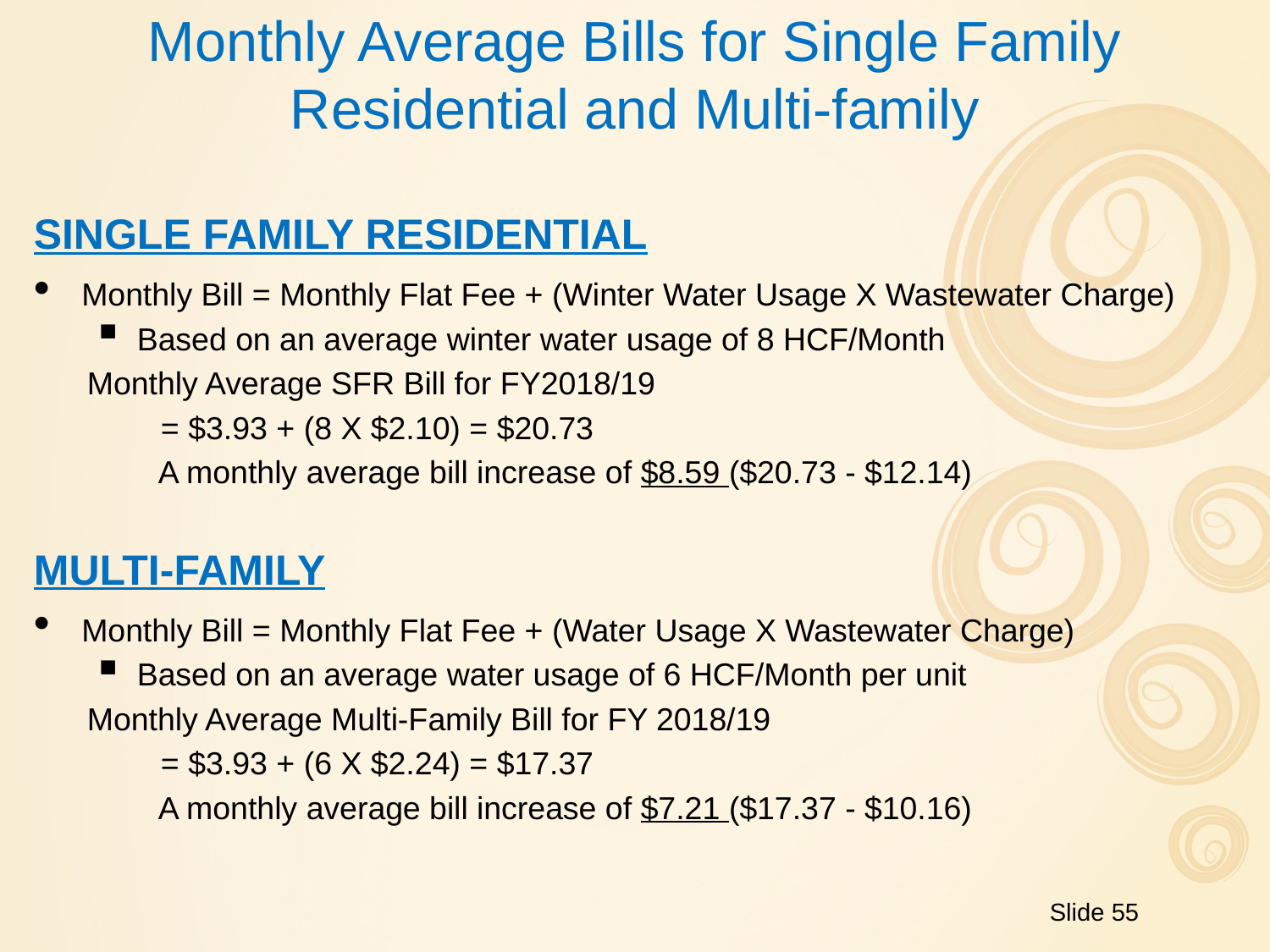

# Monthly Average Bills for Single Family Residential and Multi-family
SINGLE FAMILY RESIDENTIAL

Monthly Bill = Monthly Flat Fee + (Winter Water Usage X Wastewater Charge)
Based on an average winter water usage of 8 HCF/Month
      Monthly Average SFR Bill for FY2018/19
	= $3.93 + (8 X $2.10) = $20.73
              A monthly average bill increase of $8.59 ($20.73 - $12.14)

MULTI-FAMILY

Monthly Bill = Monthly Flat Fee + (Water Usage X Wastewater Charge)
Based on an average water usage of 6 HCF/Month per unit
      Monthly Average Multi-Family Bill for FY 2018/19
	= $3.93 + (6 X $2.24) = $17.37
              A monthly average bill increase of $7.21 ($17.37 - $10.16)

Slide 55